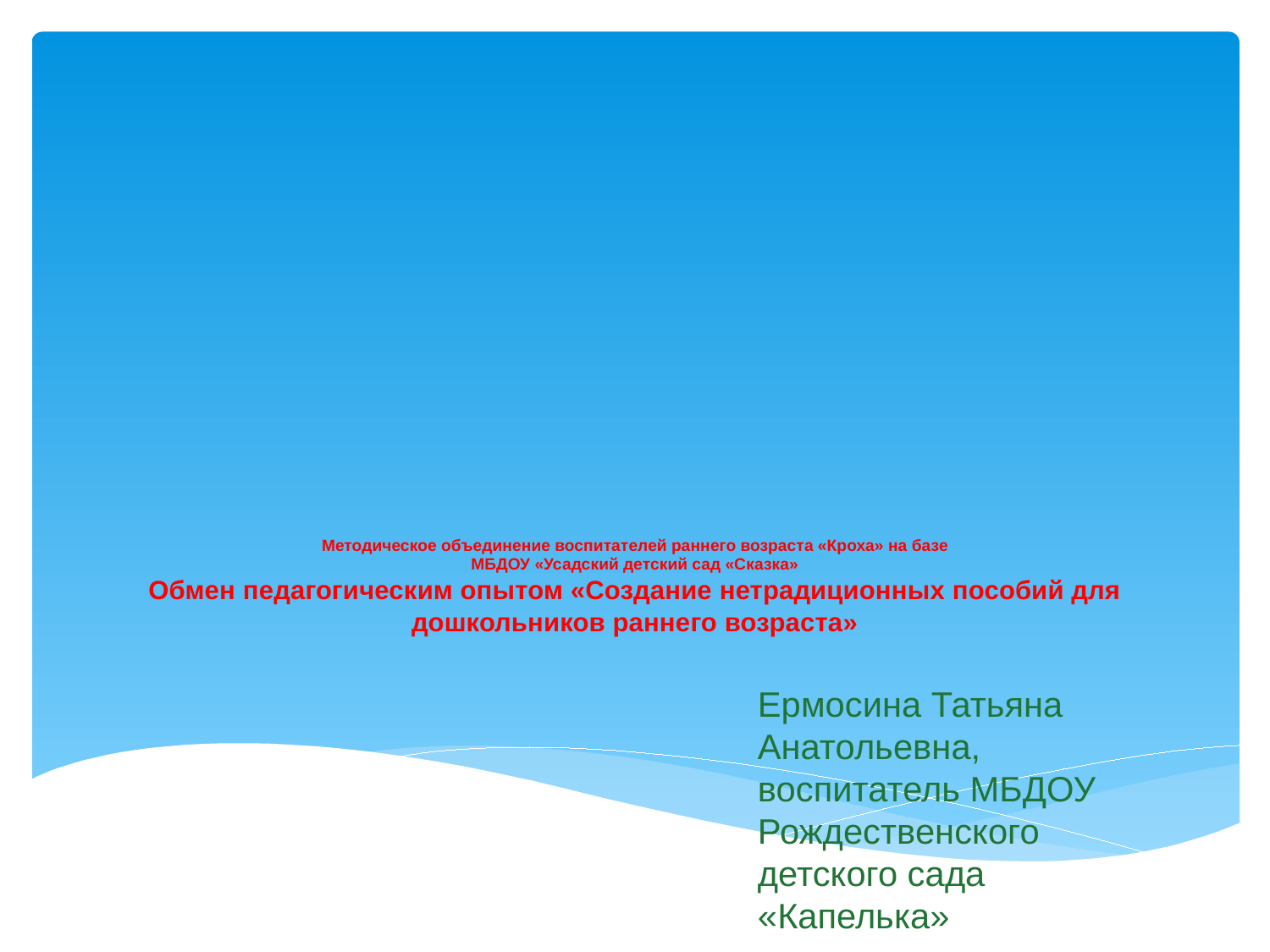

# Методическое объединение воспитателей раннего возраста «Кроха» на базе МБДОУ «Усадский детский сад «Сказка» Обмен педагогическим опытом «Создание нетрадиционных пособий для дошкольников раннего возраста»
Ермосина Татьяна Анатольевна, воспитатель МБДОУ Рождественского детского сада «Капелька»